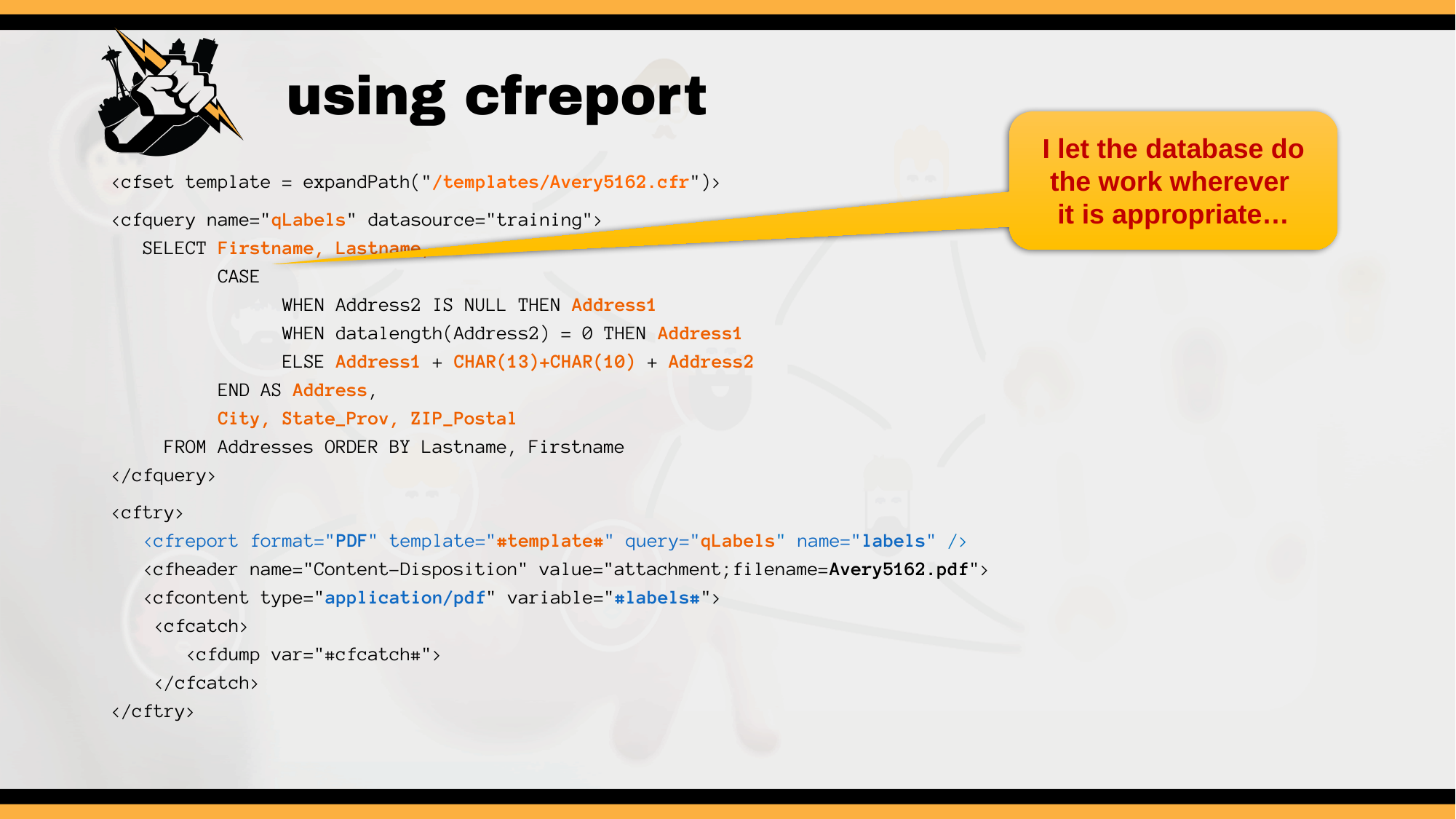

# using cfreport
I let the database do the work wherever
it is appropriate…
<cfset template = expandPath("/templates/Avery5162.cfr")>
<cfquery name="qLabels" datasource="training">
   SELECT Firstname, Lastname,
          CASE
                WHEN Address2 IS NULL THEN Address1
                WHEN datalength(Address2) = 0 THEN Address1
                ELSE Address1 + CHAR(13)+CHAR(10) + Address2
          END AS Address,
          City, State_Prov, ZIP_Postal
     FROM Addresses ORDER BY Lastname, Firstname
</cfquery>
<cftry>
   <cfreport format="PDF" template="#template#" query="qLabels" name="labels" />
   <cfheader name="Content-Disposition" value="attachment;filename=Avery5162.pdf">
   <cfcontent type="application/pdf" variable="#labels#">
    <cfcatch>
       <cfdump var="#cfcatch#">
    </cfcatch>
</cftry>